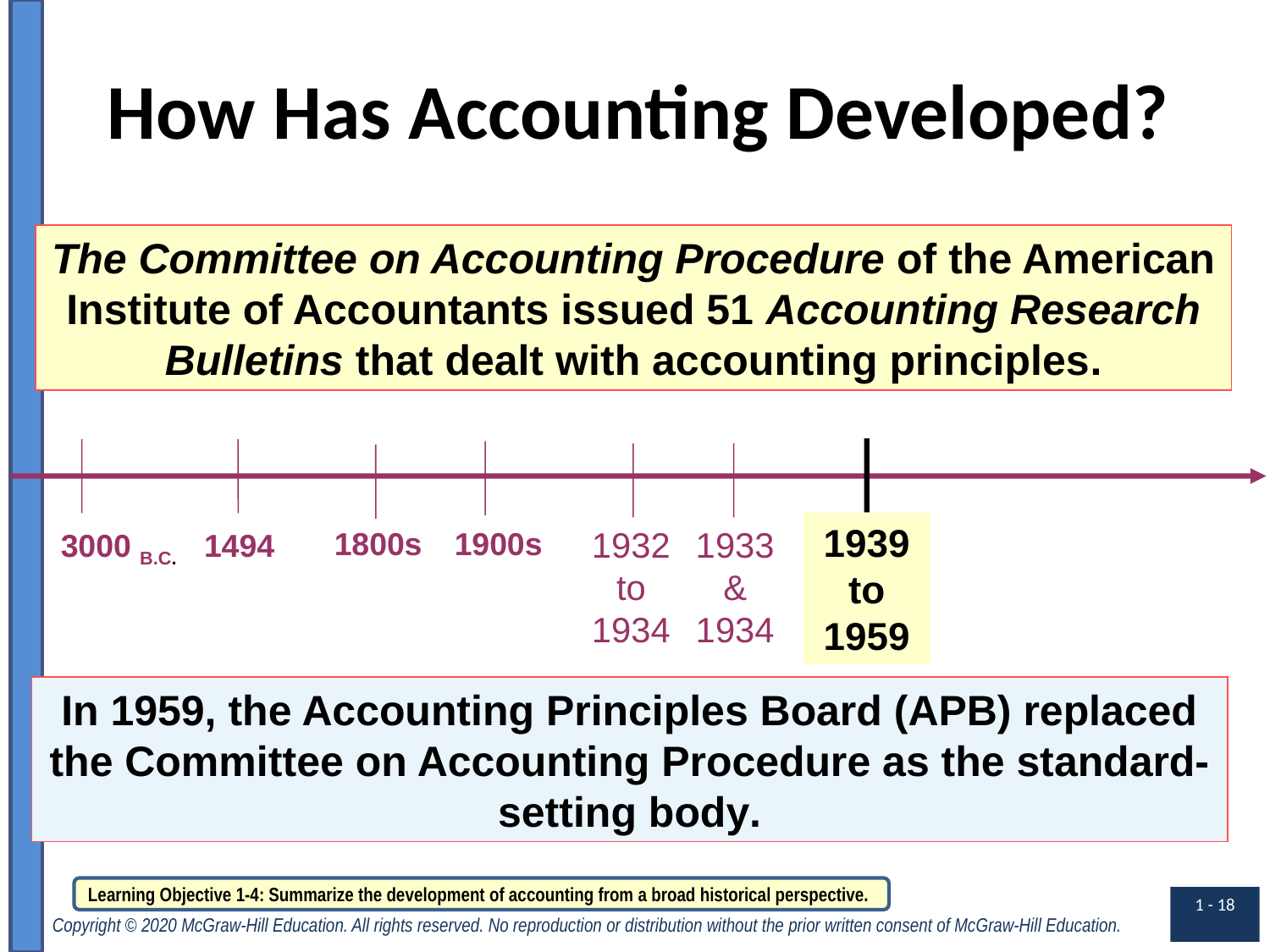

# How Has Accounting Developed?
The Committee on Accounting Procedure of the American Institute of Accountants issued 51 Accounting Research Bulletins that dealt with accounting principles.

1939
to
1959
1932
to
1934
1933
&
1934
1900s
1800s
1494
3000 B.C.
In 1959, the Accounting Principles Board (APB) replaced the Committee on Accounting Procedure as the standard-setting body.
Learning Objective 1-4: Summarize the development of accounting from a broad historical perspective.